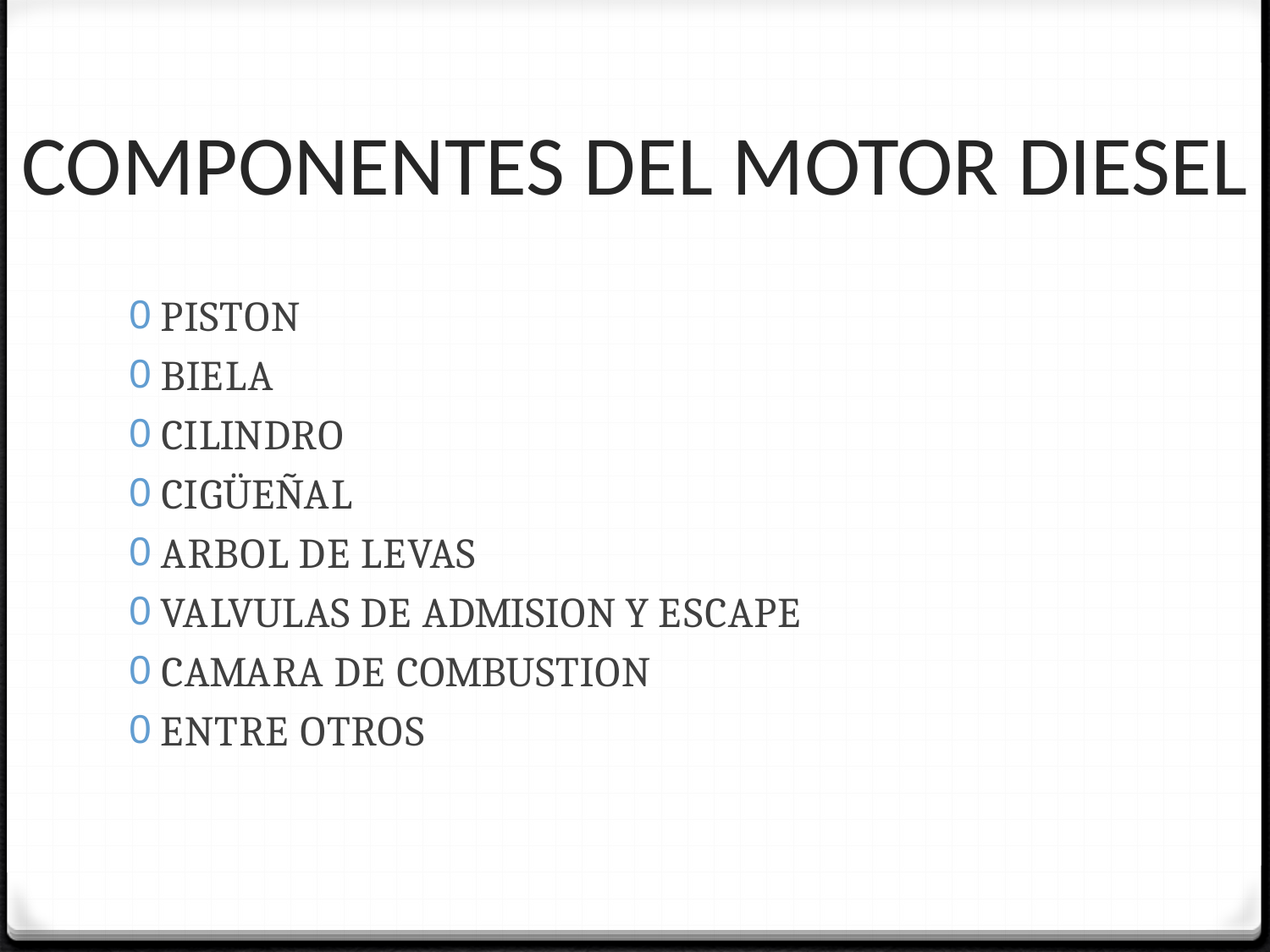

# COMPONENTES DEL MOTOR DIESEL
PISTON
BIELA
CILINDRO
CIGÜEÑAL
ARBOL DE LEVAS
VALVULAS DE ADMISION Y ESCAPE
CAMARA DE COMBUSTION
ENTRE OTROS